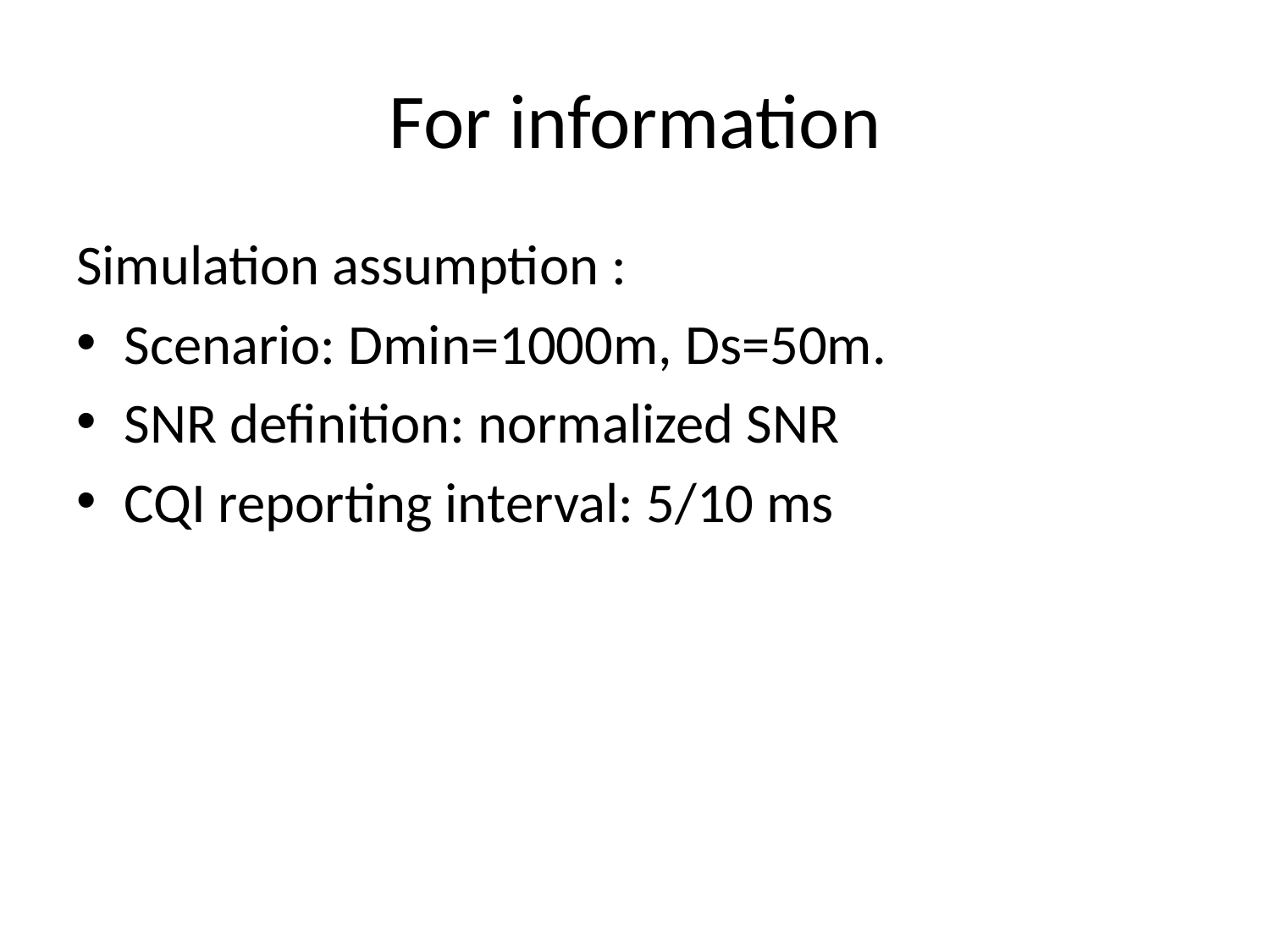

# For information
Simulation assumption :
Scenario: Dmin=1000m, Ds=50m.
SNR definition: normalized SNR
CQI reporting interval: 5/10 ms